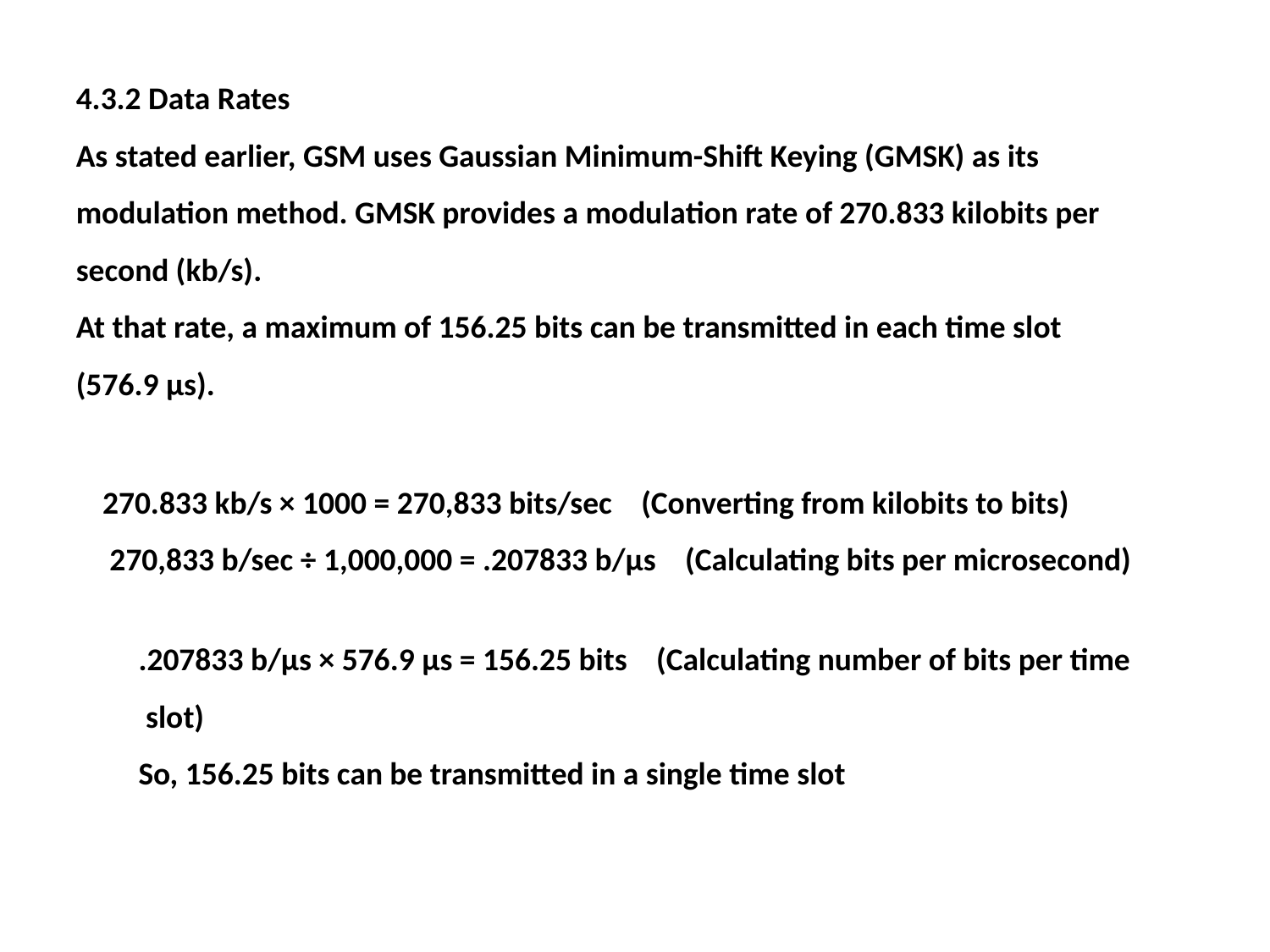

4.3.2 Data Rates
As stated earlier, GSM uses Gaussian Minimum-Shift Keying (GMSK) as its modulation method. GMSK provides a modulation rate of 270.833 kilobits per second (kb/s).
At that rate, a maximum of 156.25 bits can be transmitted in each time slot (576.9 µs).
270.833 kb/s × 1000 = 270,833 bits/sec    (Converting from kilobits to bits)
 270,833 b/sec ÷ 1,000,000 = .207833 b/µs    (Calculating bits per microsecond)
     .207833 b/µs × 576.9 µs = 156.25 bits    (Calculating number of bits per time
      slot)
     So, 156.25 bits can be transmitted in a single time slot